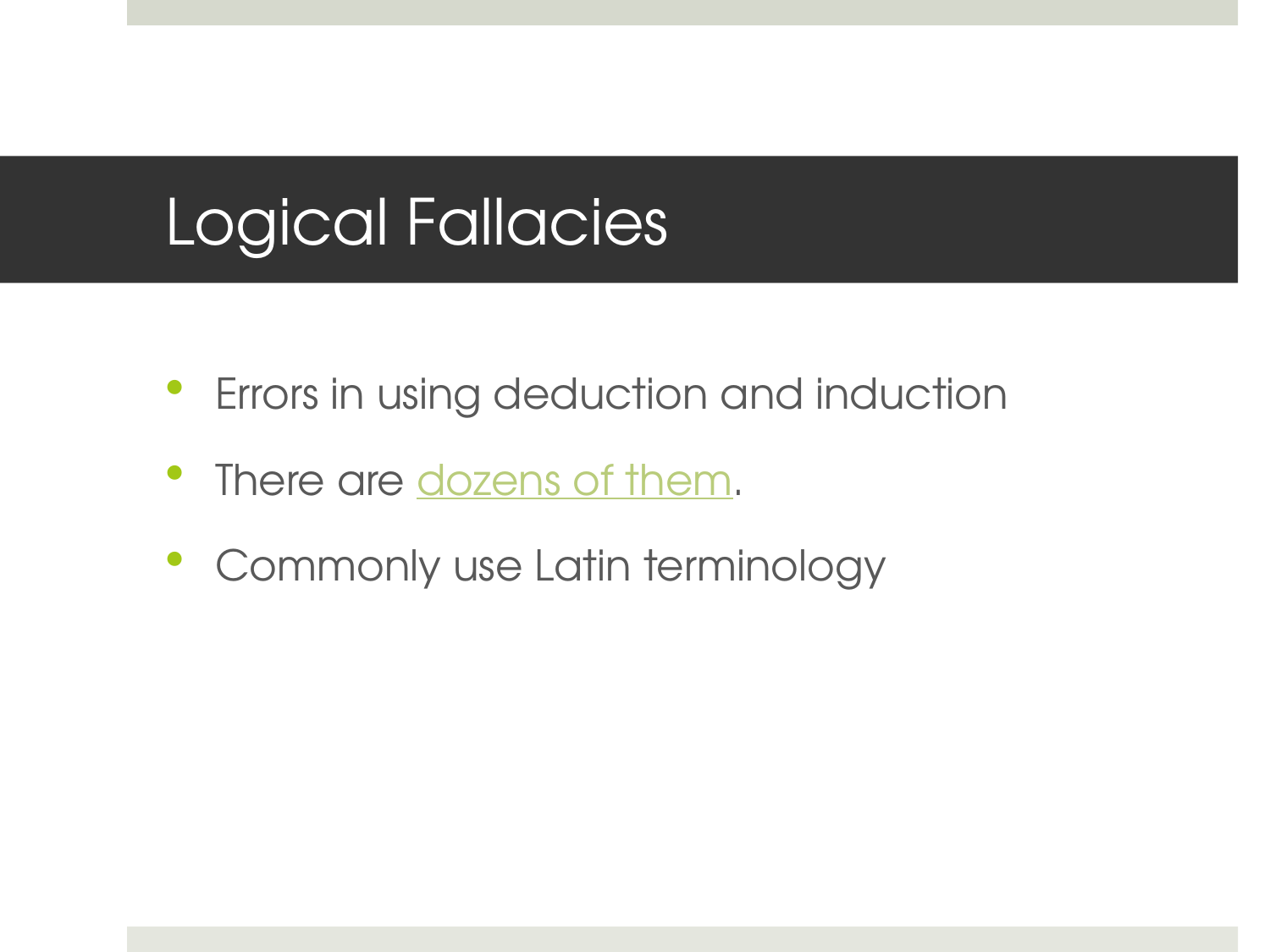

# Logical Fallacies
Errors in using deduction and induction
There are dozens of them.
Commonly use Latin terminology